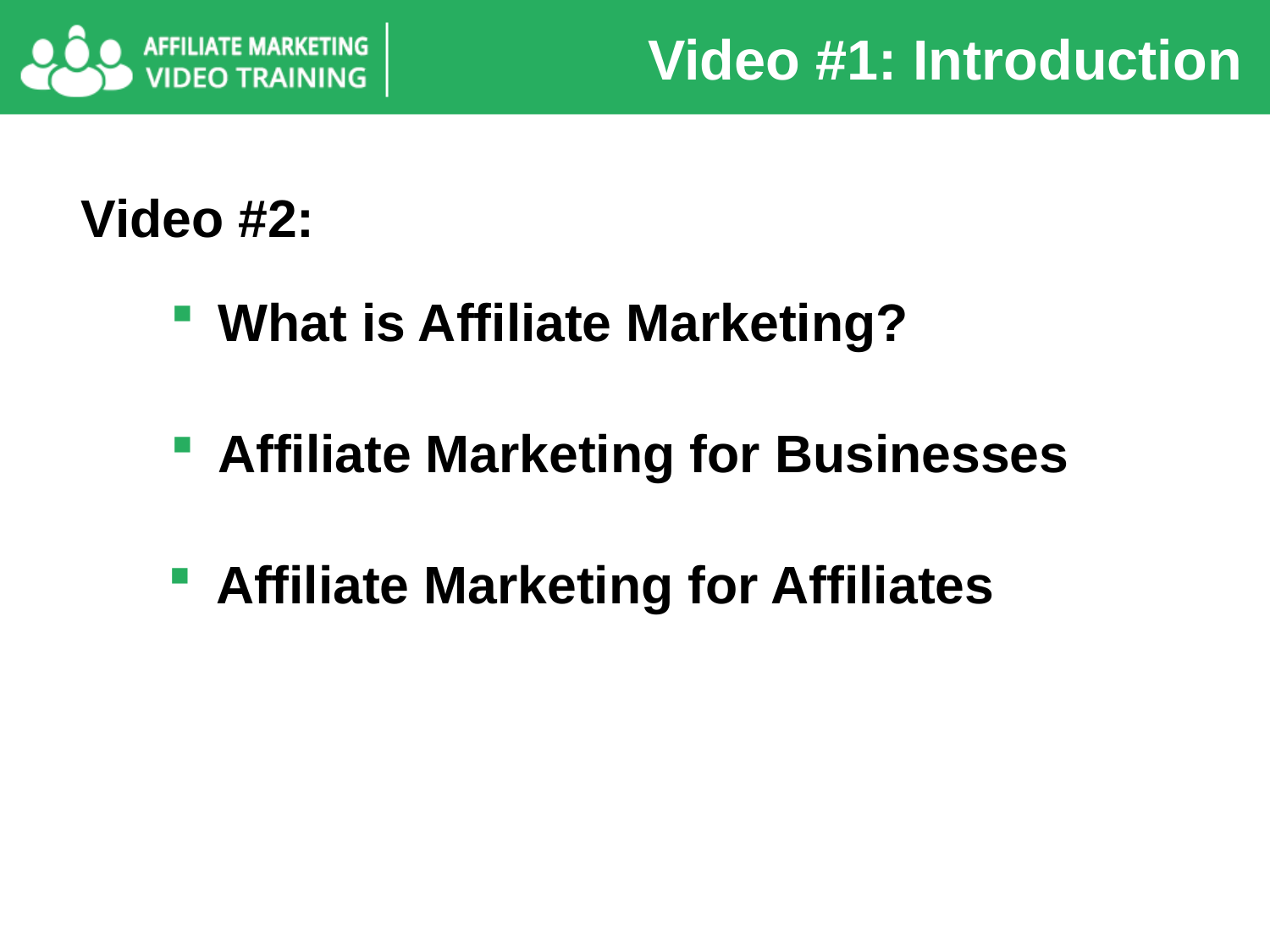

Video #1: Introduction
Video #2:
What is Affiliate Marketing?
Affiliate Marketing for Businesses
Affiliate Marketing for Affiliates